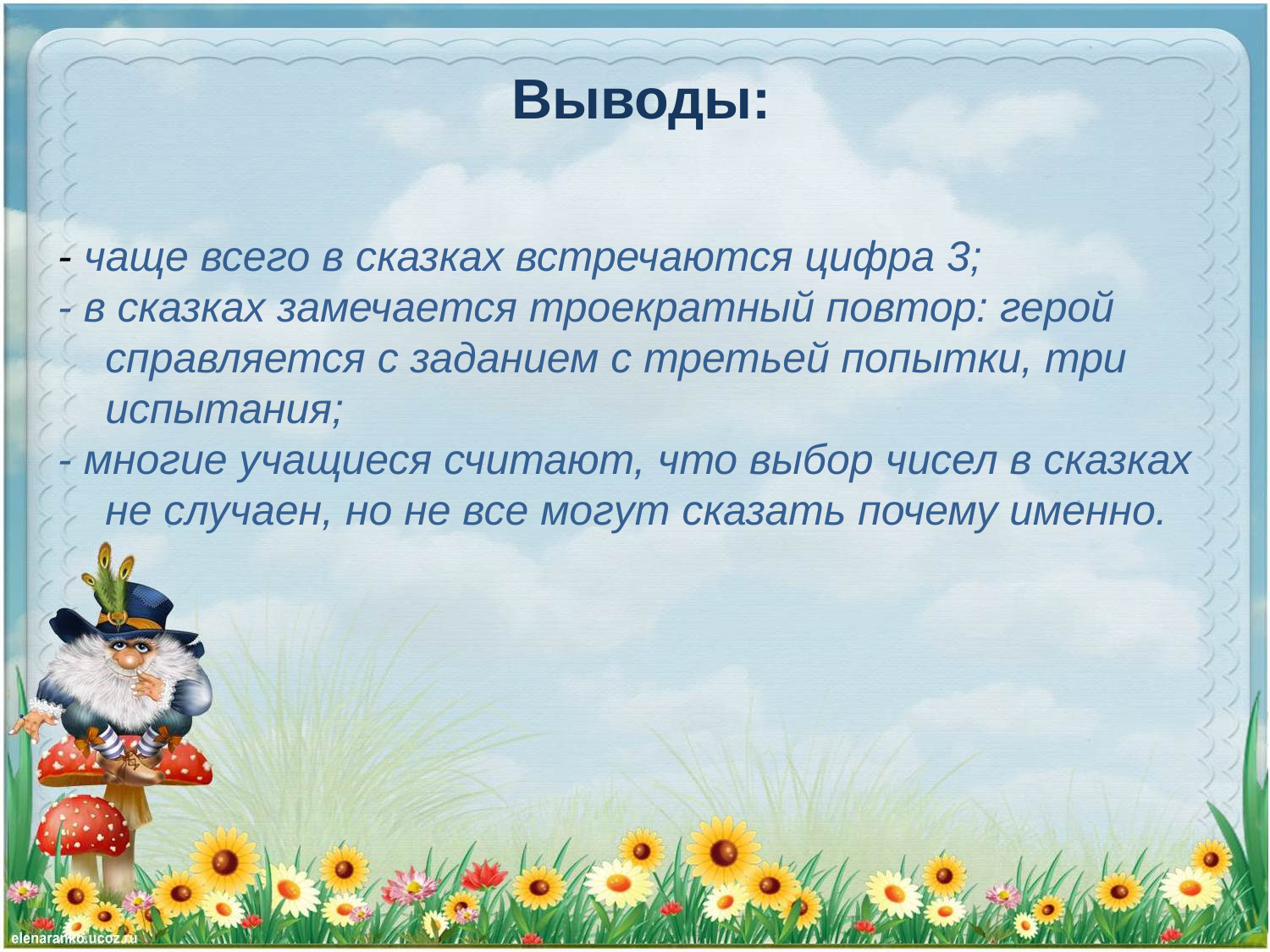

# Выводы:
- чаще всего в сказках встречаются цифра 3;
- в сказках замечается троекратный повтор: герой справляется с заданием с третьей попытки, три испытания;
- многие учащиеся считают, что выбор чисел в сказках не случаен, но не все могут сказать почему именно.